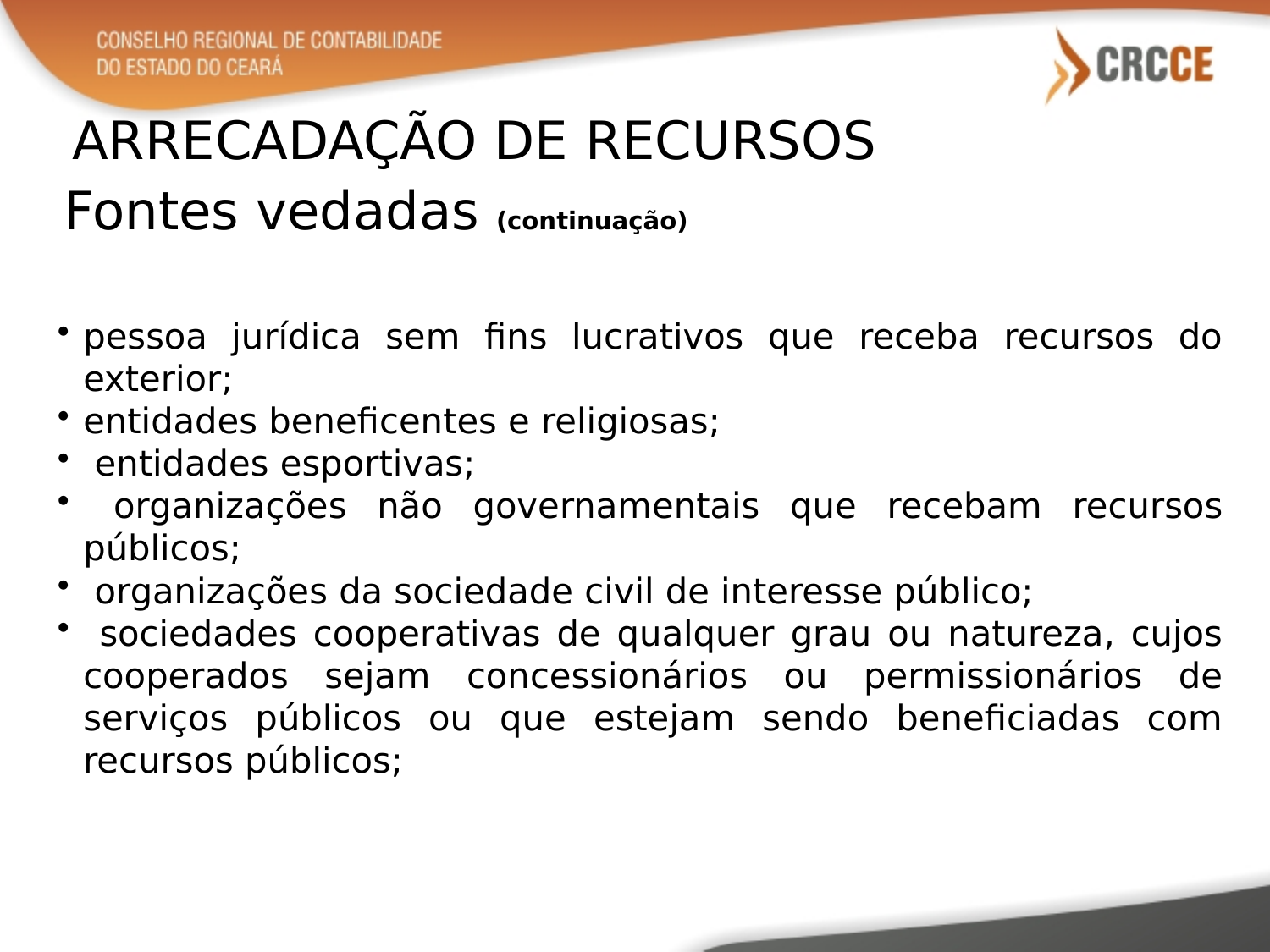

ARRECADAÇÃO DE RECURSOS
 Fontes vedadas (continuação)
pessoa jurídica sem fins lucrativos que receba recursos do exterior;
entidades beneficentes e religiosas;
 entidades esportivas;
 organizações não governamentais que recebam recursos públicos;
 organizações da sociedade civil de interesse público;
 sociedades cooperativas de qualquer grau ou natureza, cujos cooperados sejam concessionários ou permissionários de serviços públicos ou que estejam sendo beneficiadas com recursos públicos;